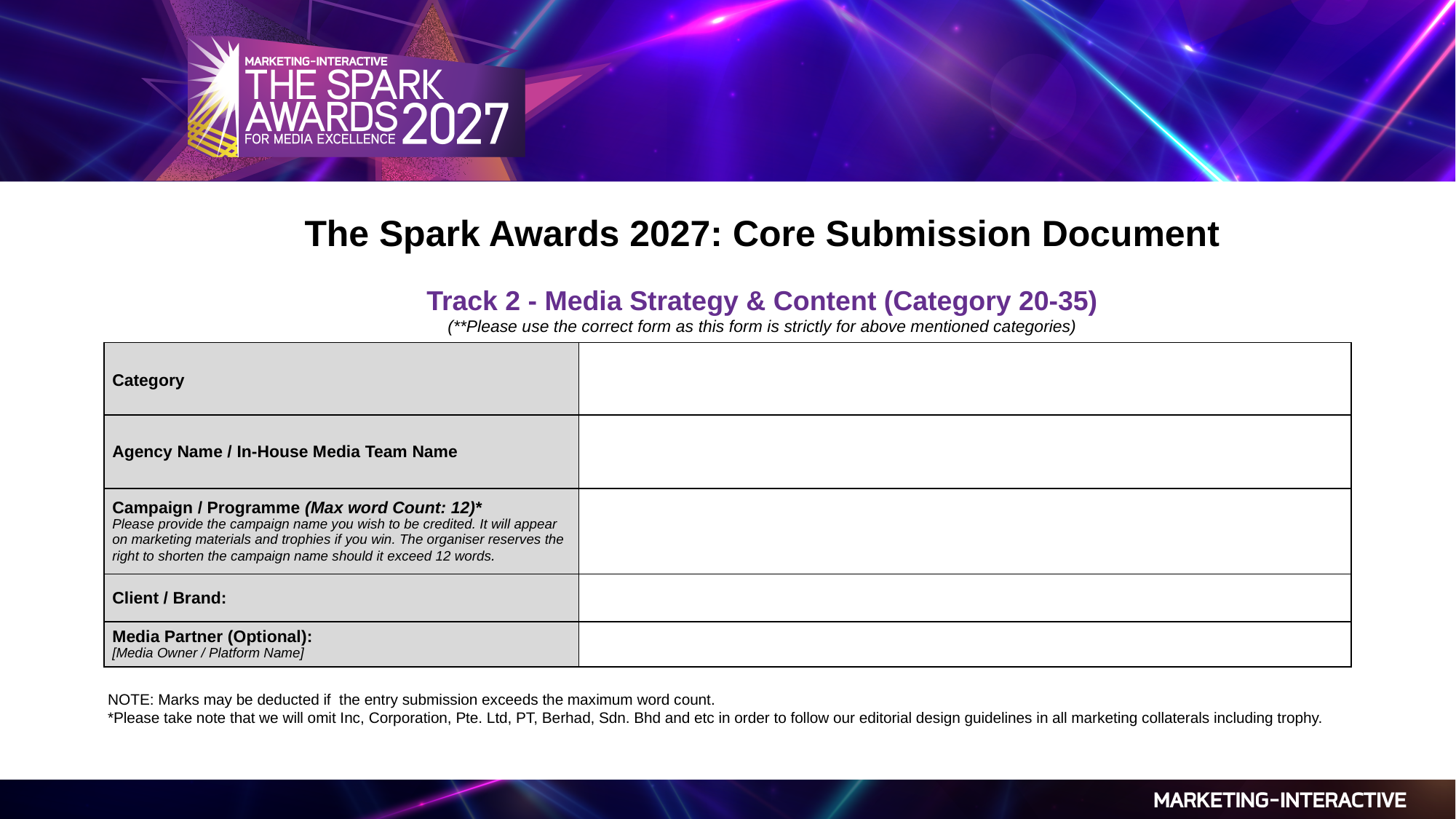

The Spark Awards 2027: Core Submission Document

Track 2 - Media Strategy & Content (Category 20-35)
(**Please use the correct form as this form is strictly for above mentioned categories)
| Category |  |
| --- | --- |
| Agency Name / In-House Media Team Name |  |
| Campaign / Programme (Max word Count: 12)\* Please provide the campaign name you wish to be credited. It will appear on marketing materials and trophies if you win. The organiser reserves the right to shorten the campaign name should it exceed 12 words. |  |
| Client / Brand: |  |
| Media Partner (Optional): [Media Owner / Platform Name] |  |
NOTE: Marks may be deducted if  the entry submission exceeds the maximum word count.
*Please take note that we will omit Inc, Corporation, Pte. Ltd, PT, Berhad, Sdn. Bhd and etc in order to follow our editorial design guidelines in all marketing collaterals including trophy.